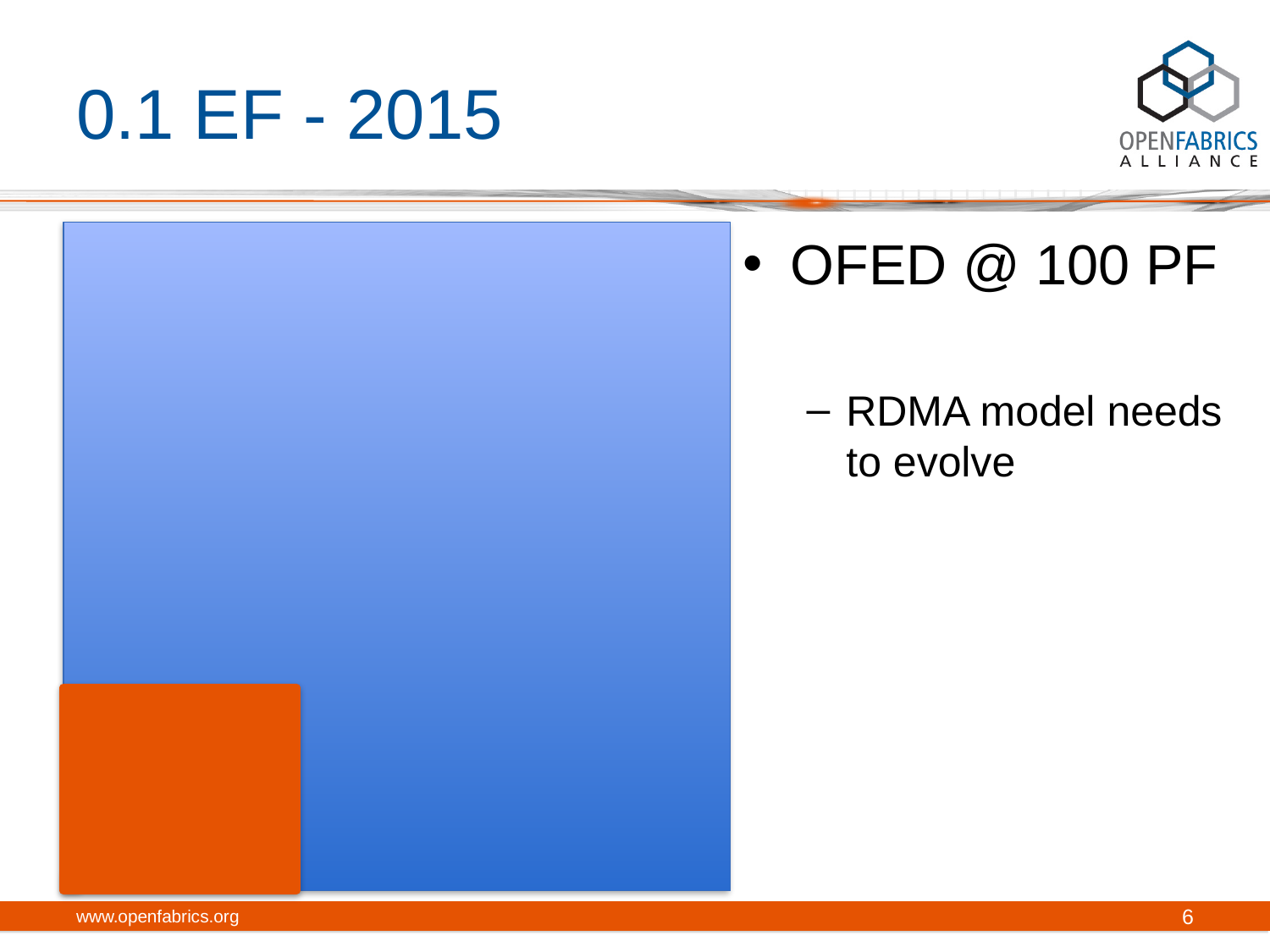

# 0.1 EF - 2015

OFED @ 100 PF

RDMA model needs to evolve

www.openfabrics.org
6